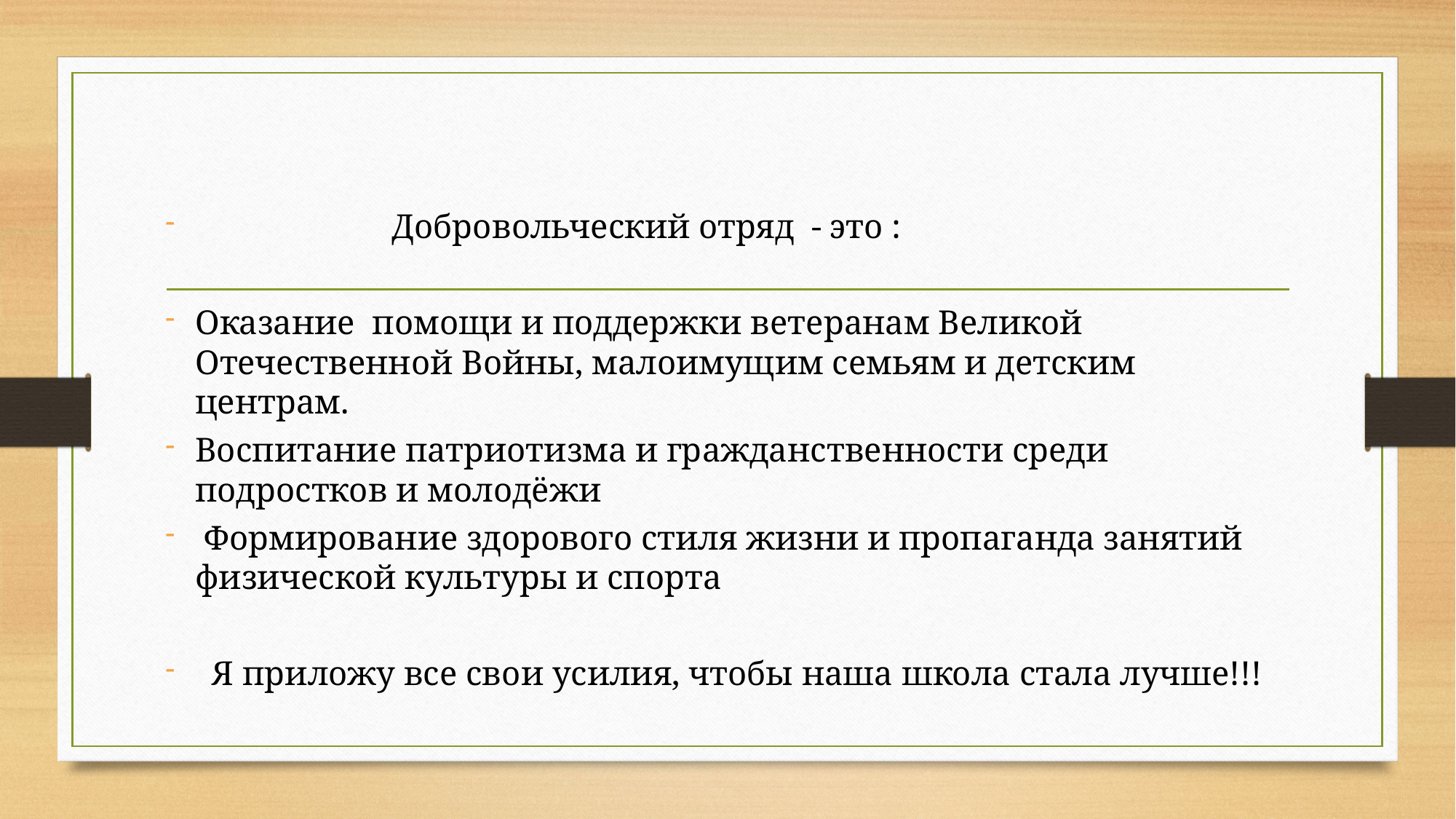

Добровольческий отряд  - это :

Оказание  помощи и поддержки ветеранам Великой Отечественной Войны, малоимущим семьям и детским центрам.
Воспитание патриотизма и гражданственности среди подростков и молодёжи
 Формирование здорового стиля жизни и пропаганда занятий физической культуры и спорта

  Я приложу все свои усилия, чтобы наша школа стала лучше!!!